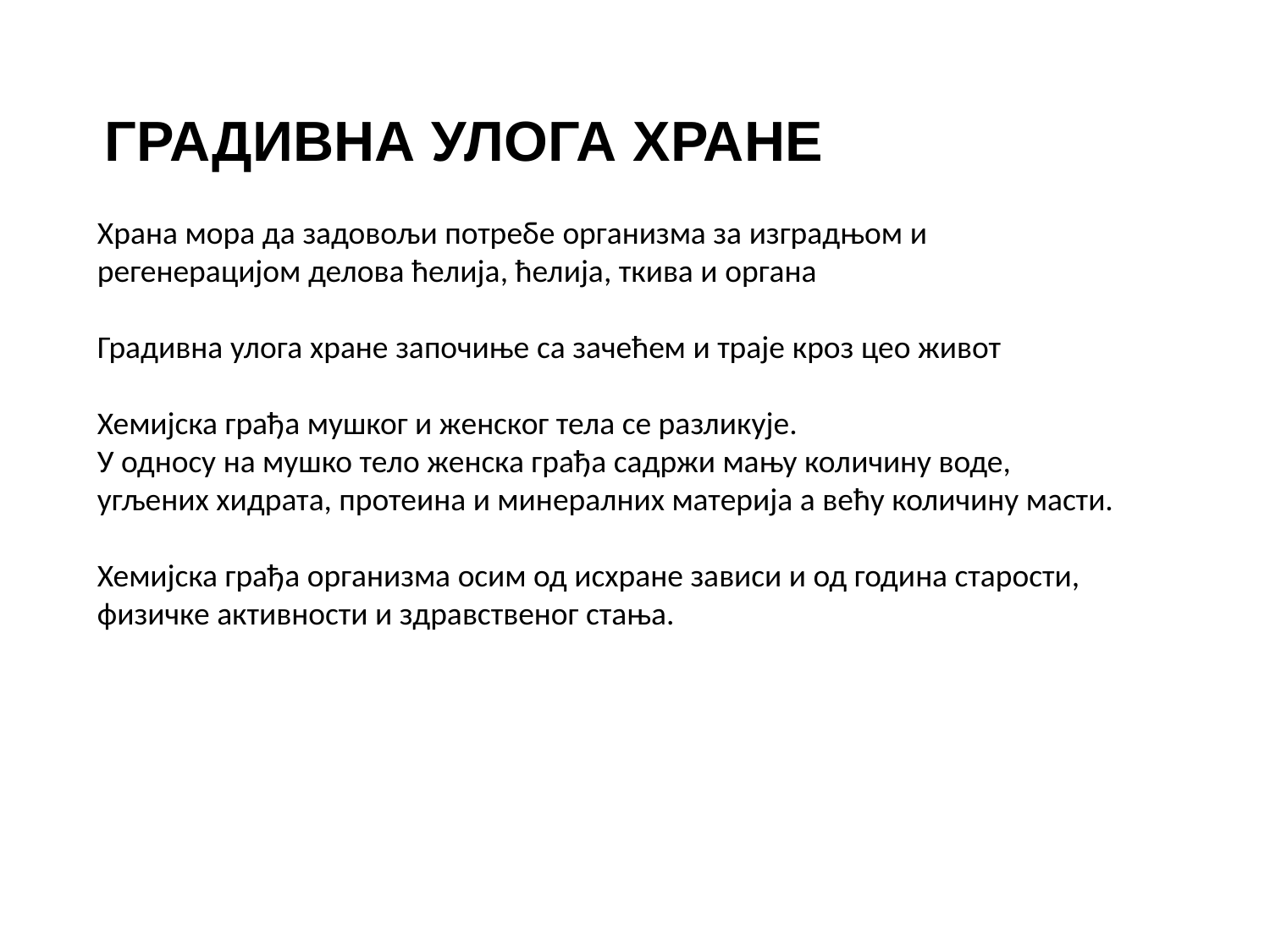

ГРАДИВНА УЛОГА ХРАНЕ
Храна мора да задовољи потребе организма за изградњом и регенерацијом делова ћелија, ћелија, ткива и органа

Градивна улога хране започиње са зачећем и траје кроз цео живот

Хемијска грађа мушког и женског тела се разликује.
У односу на мушко тело женска грађа садржи мању количину воде, угљених хидрата, протеина и минералних материја а већу количину масти.

Хемијска грађа организма осим од исхране зависи и од година старости, физичке активности и здравственог стања.